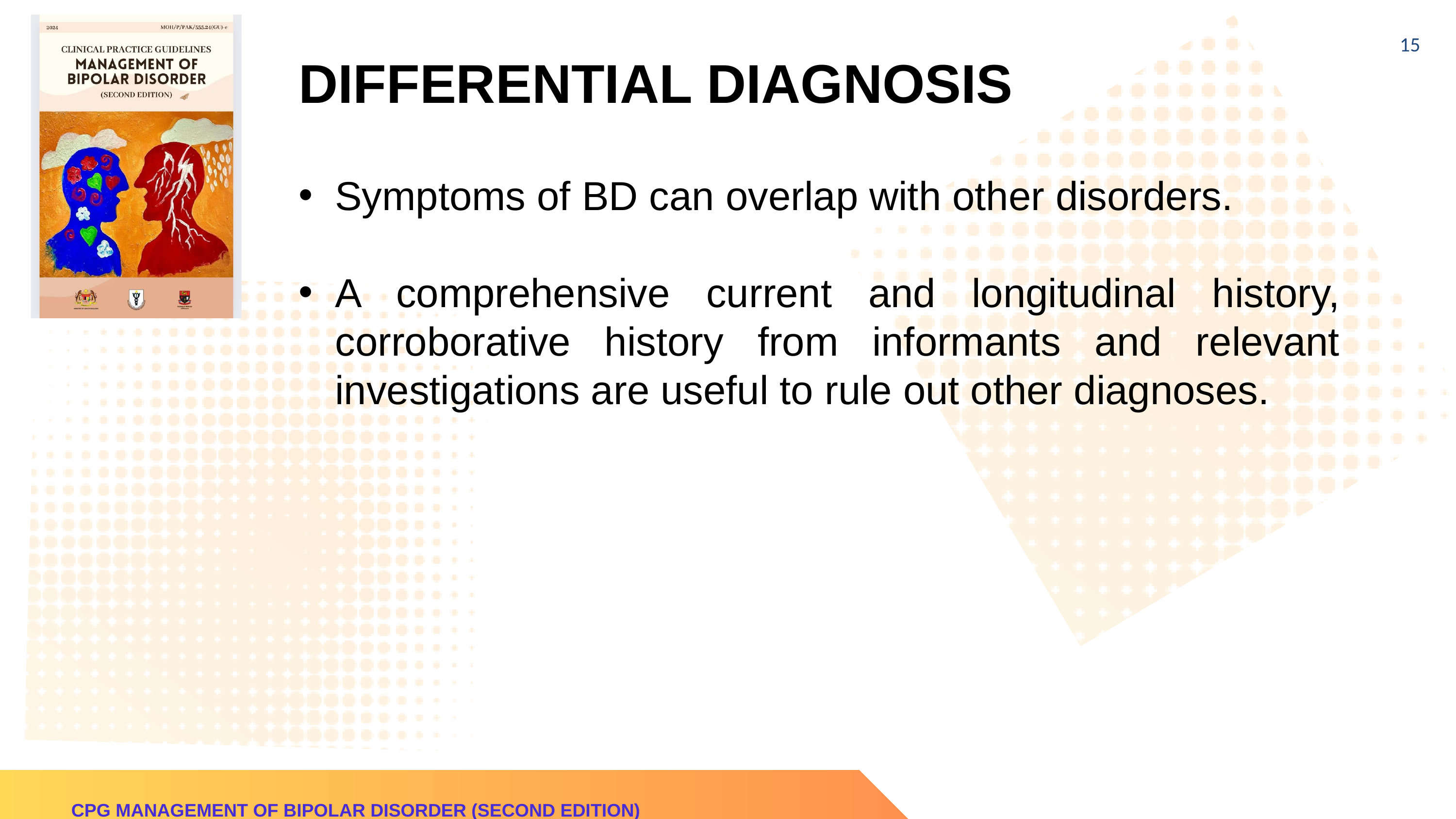

15
DIFFERENTIAL DIAGNOSIS

Symptoms of BD can overlap with other disorders.

A comprehensive current and longitudinal history, corroborative history from informants and relevant investigations are useful to rule out other diagnoses.

CPG MANAGEMENT OF BIPOLAR DISORDER (SECOND EDITION)